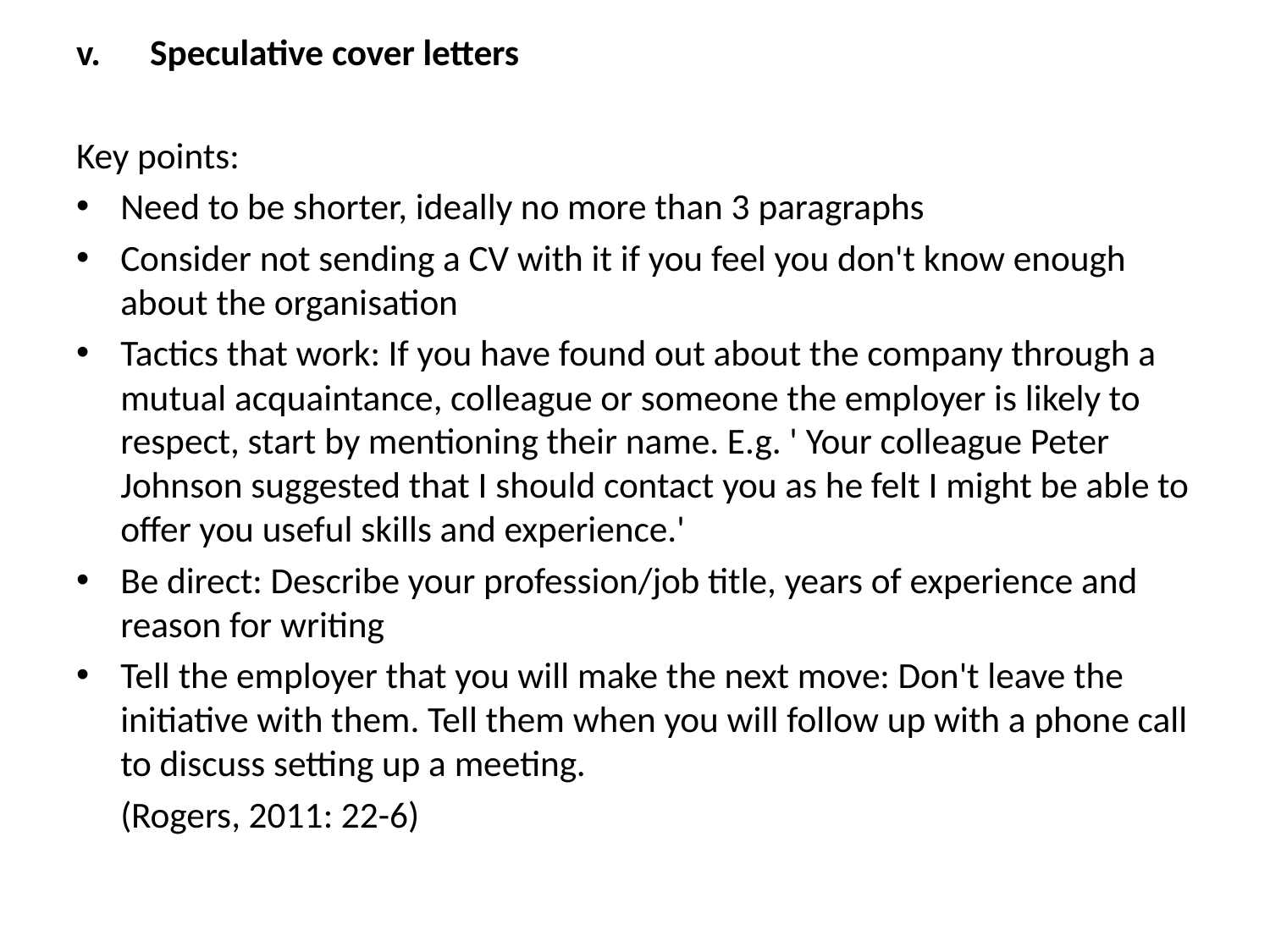

Speculative cover letters

Key points:
Need to be shorter, ideally no more than 3 paragraphs
Consider not sending a CV with it if you feel you don't know enough about the organisation
Tactics that work: If you have found out about the company through a mutual acquaintance, colleague or someone the employer is likely to respect, start by mentioning their name. E.g. ' Your colleague Peter Johnson suggested that I should contact you as he felt I might be able to offer you useful skills and experience.'
Be direct: Describe your profession/job title, years of experience and reason for writing
Tell the employer that you will make the next move: Don't leave the initiative with them. Tell them when you will follow up with a phone call to discuss setting up a meeting.
													(Rogers, 2011: 22-6)